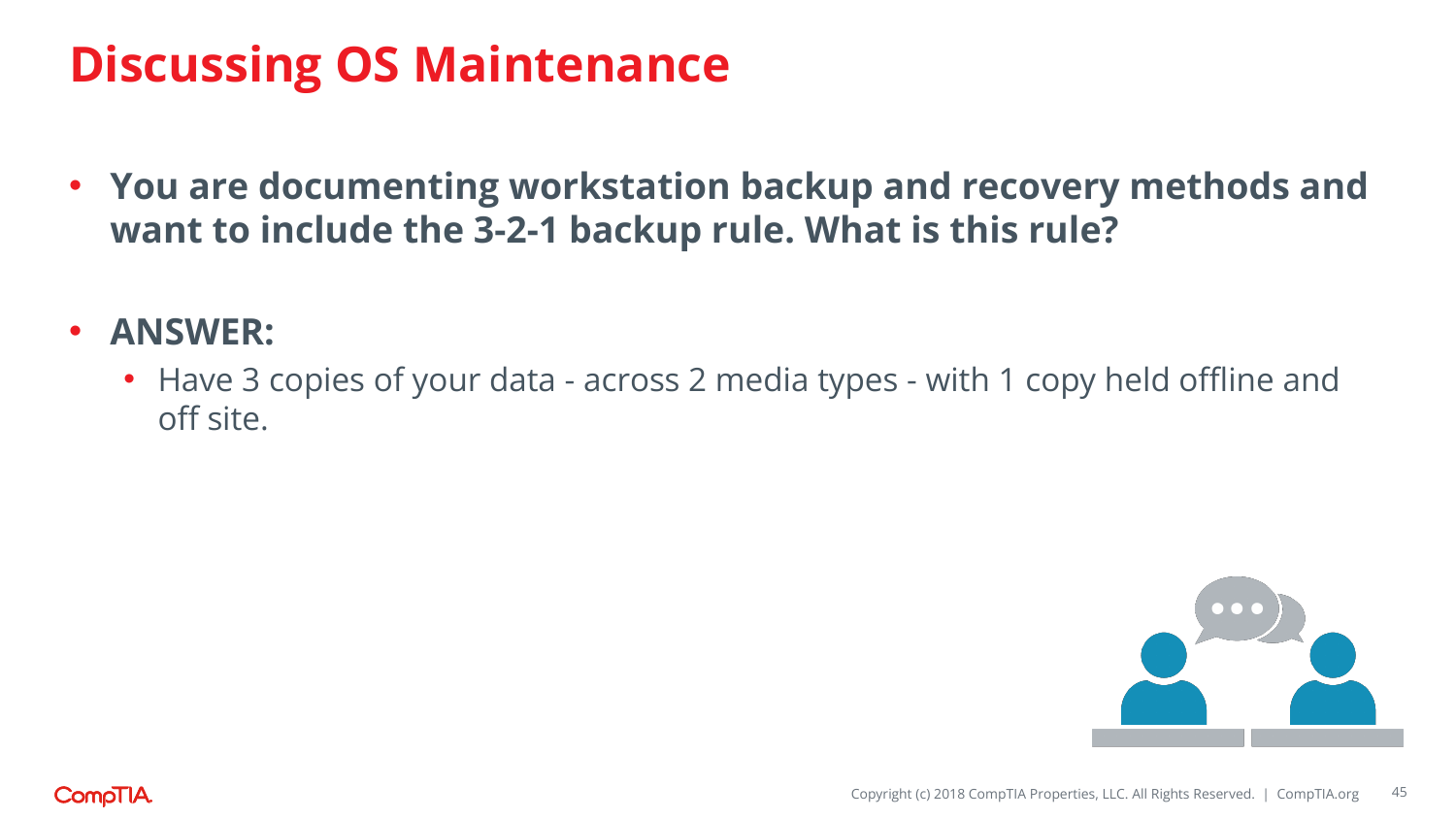

# Discussing OS Maintenance
You are documenting workstation backup and recovery methods and want to include the 3-2-1 backup rule. What is this rule?

ANSWER:
Have 3 copies of your data - across 2 media types - with 1 copy held offline and off site.
45